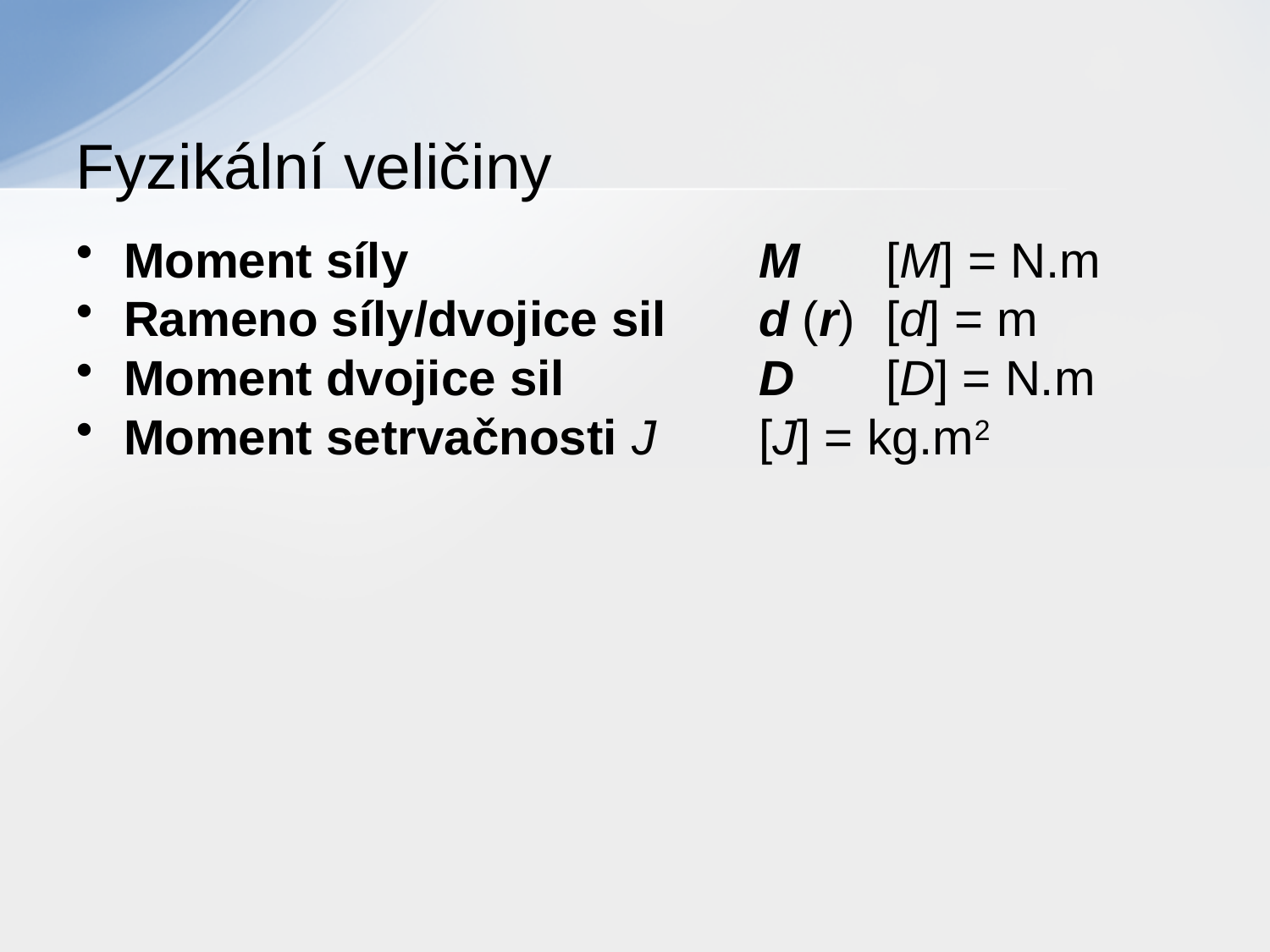

# Fyzikální veličiny
Moment síly			M	[M] = N.m
Rameno síly/dvojice sil	d (r)	[d] = m
Moment dvojice sil		D	[D] = N.m
Moment setrvačnosti	J	[J] = kg.m2